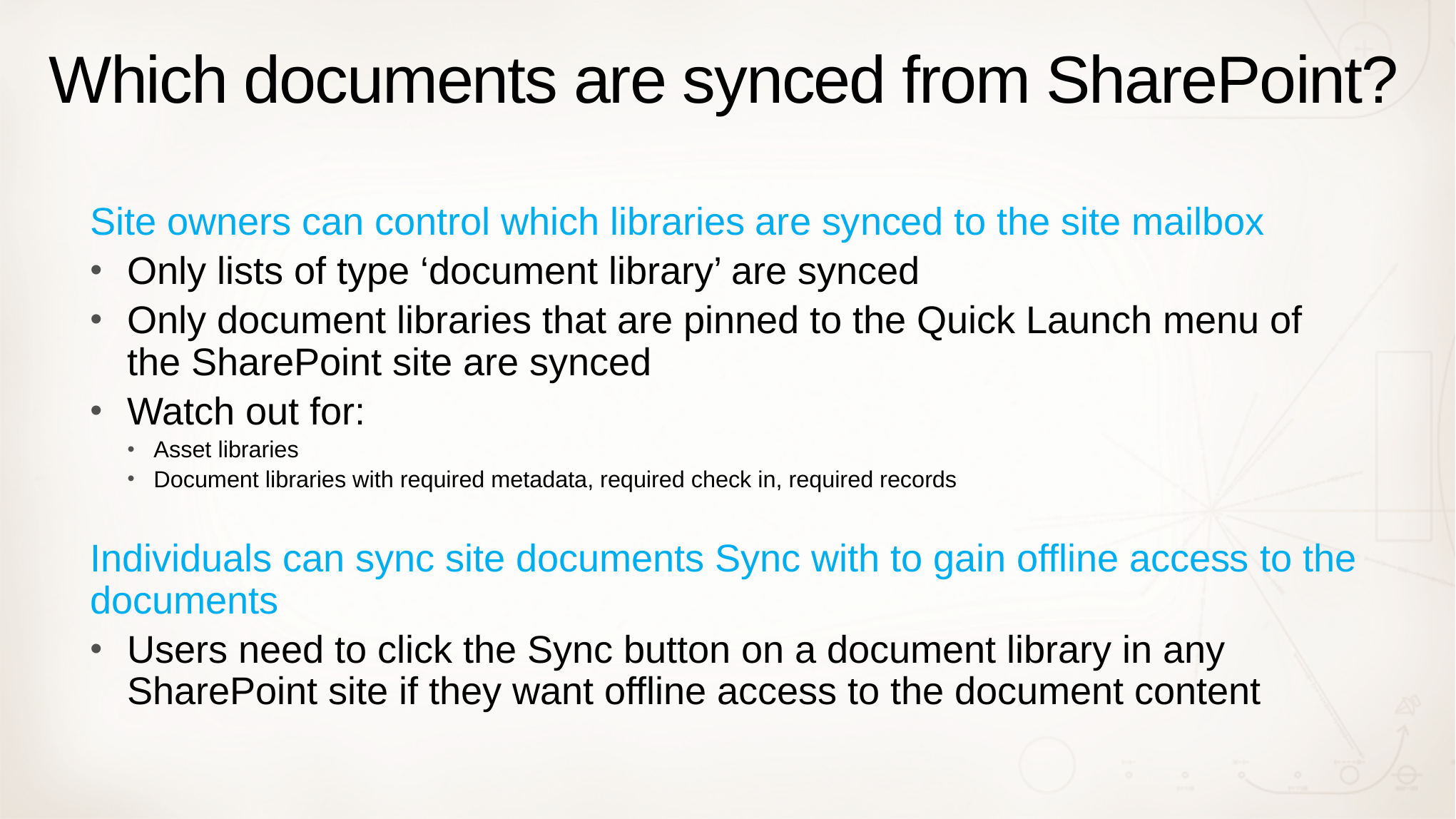

# Which documents are synced from SharePoint?
Site owners can control which libraries are synced to the site mailbox
Only lists of type ‘document library’ are synced
Only document libraries that are pinned to the Quick Launch menu of the SharePoint site are synced
Watch out for:
Asset libraries
Document libraries with required metadata, required check in, required records

Individuals can sync site documents Sync with to gain offline access to the documents
Users need to click the Sync button on a document library in any SharePoint site if they want offline access to the document content